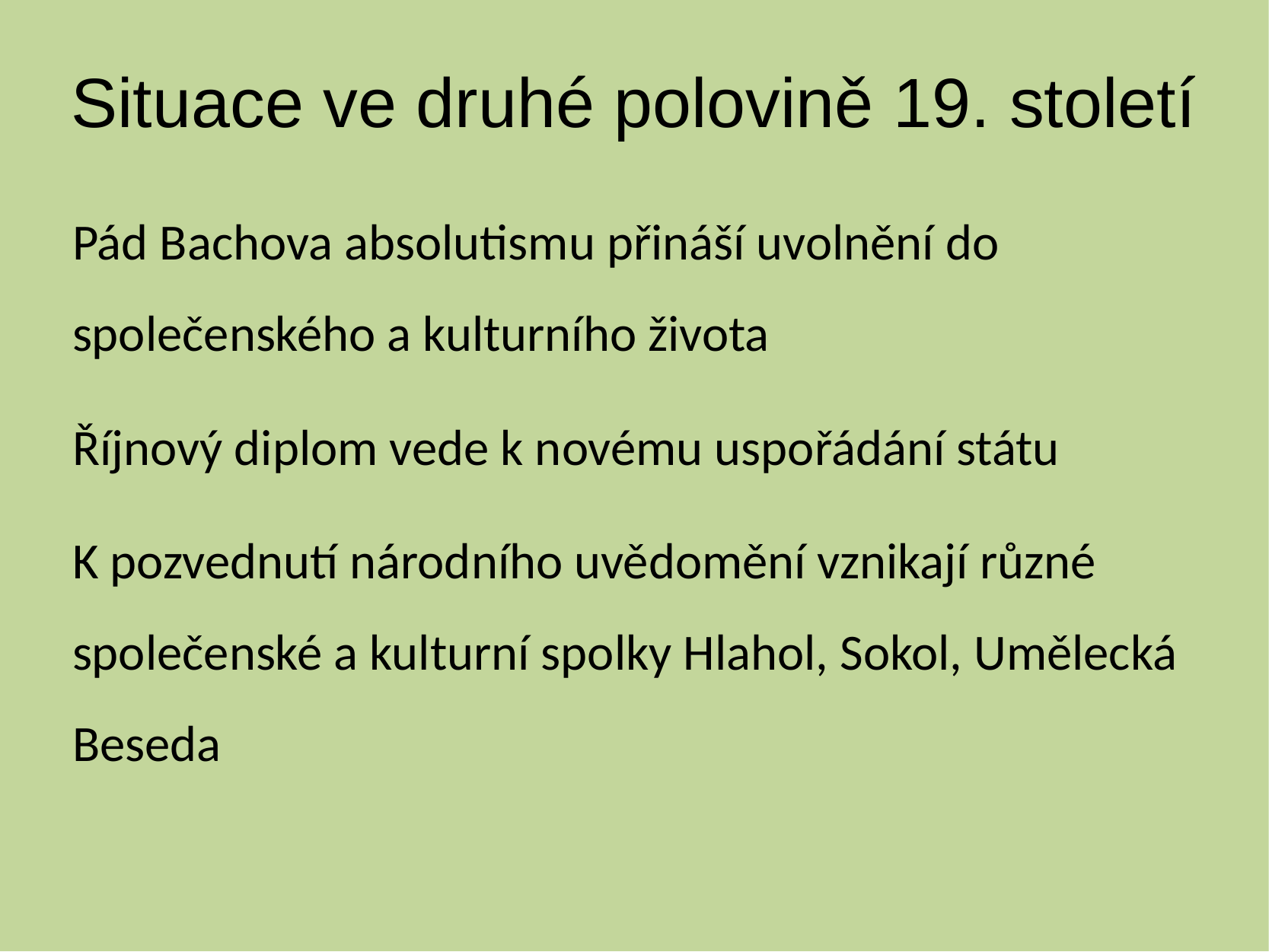

# Situace ve druhé polovině 19. století
Pád Bachova absolutismu přináší uvolnění do společenského a kulturního života
Říjnový diplom vede k novému uspořádání státu
K pozvednutí národního uvědomění vznikají různé společenské a kulturní spolky Hlahol, Sokol, Umělecká Beseda